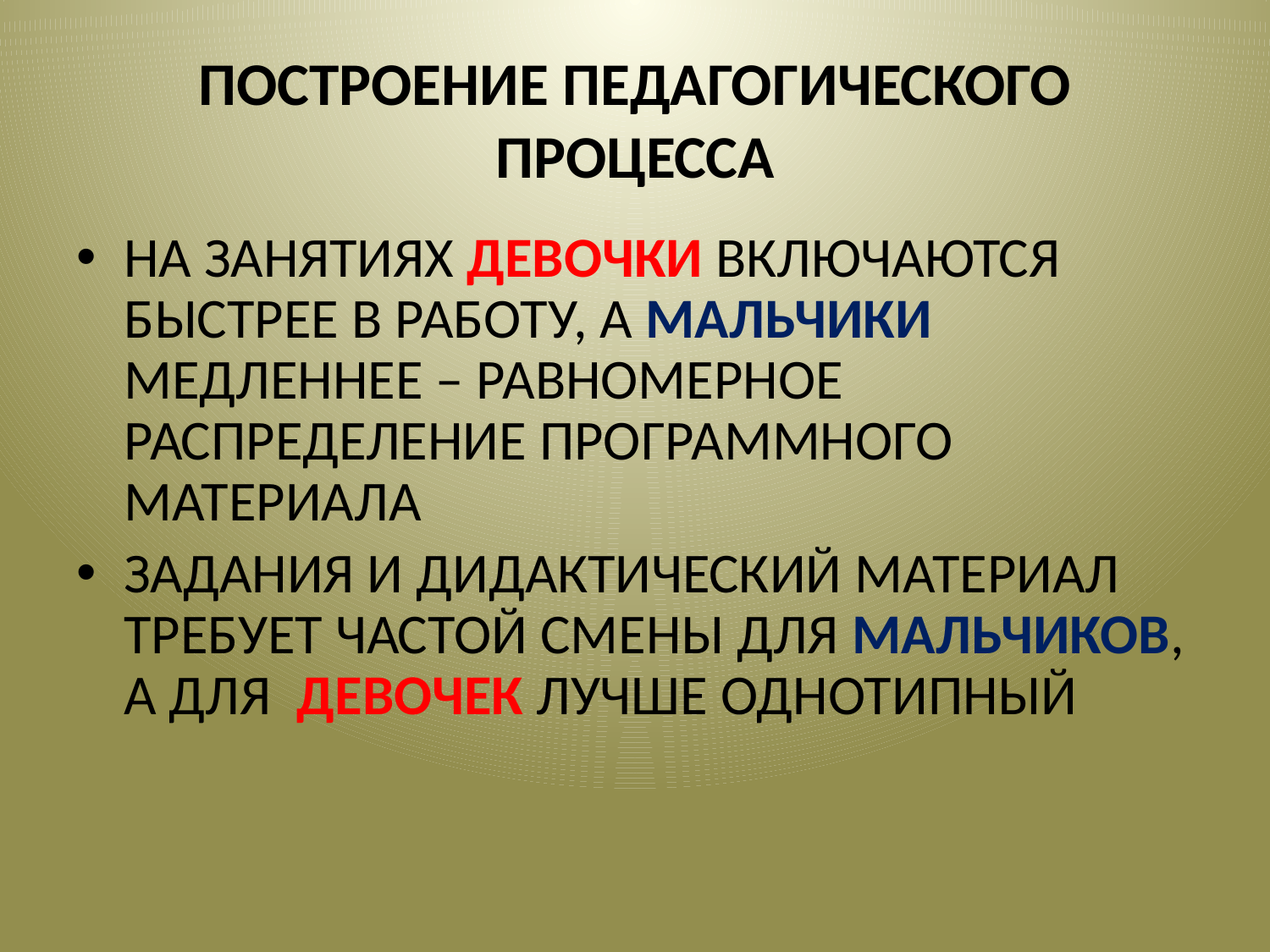

# ПОСТРОЕНИЕ ПЕДАГОГИЧЕСКОГО ПРОЦЕССА
НА ЗАНЯТИЯХ ДЕВОЧКИ ВКЛЮЧАЮТСЯ БЫСТРЕЕ В РАБОТУ, А МАЛЬЧИКИ МЕДЛЕННЕЕ – РАВНОМЕРНОЕ РАСПРЕДЕЛЕНИЕ ПРОГРАММНОГО МАТЕРИАЛА
ЗАДАНИЯ И ДИДАКТИЧЕСКИЙ МАТЕРИАЛ  ТРЕБУЕТ ЧАСТОЙ СМЕНЫ ДЛЯ МАЛЬЧИКОВ, А ДЛЯ  ДЕВОЧЕК ЛУЧШЕ ОДНОТИПНЫЙ